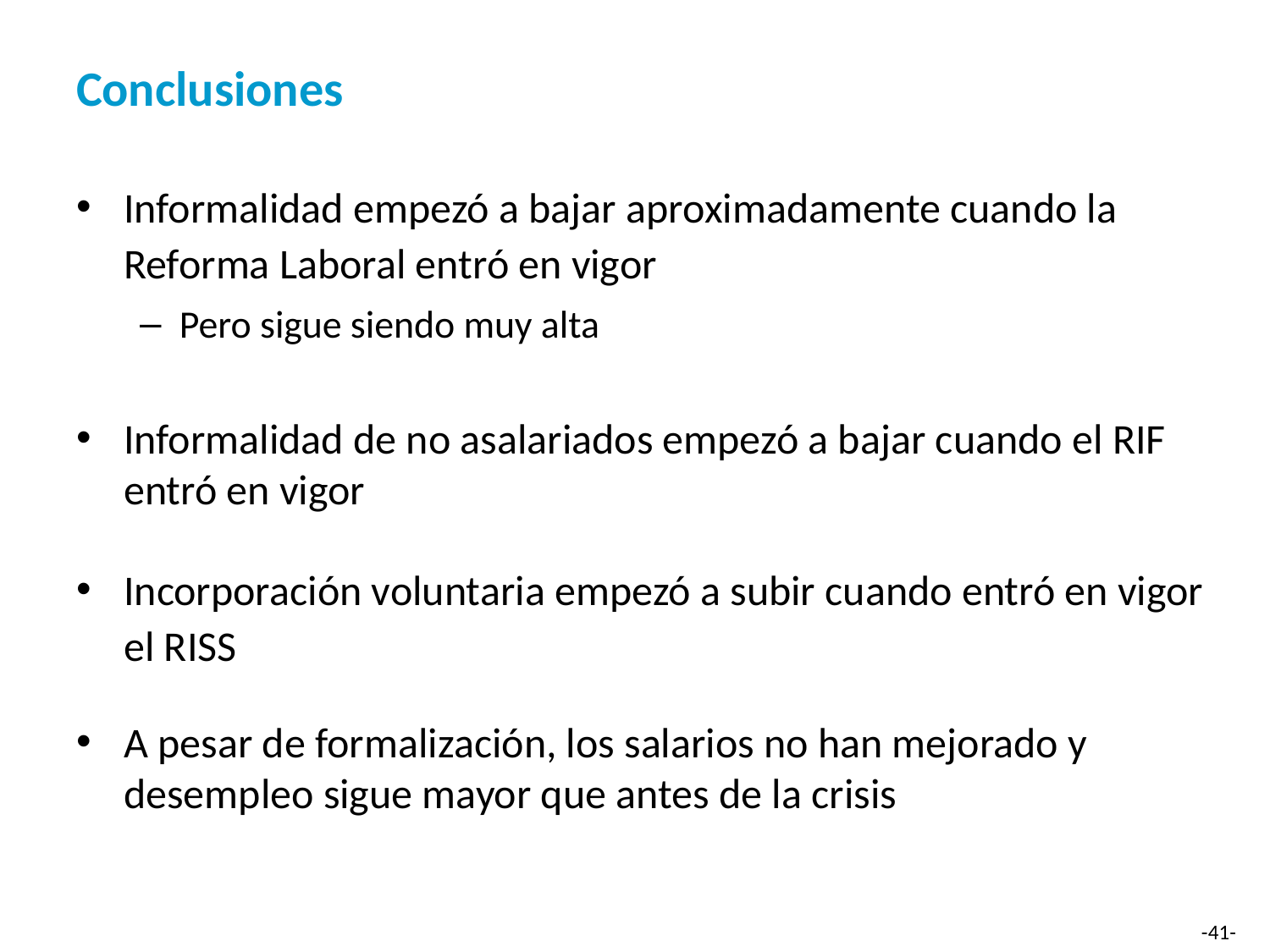

# Conclusiones
Informalidad empezó a bajar aproximadamente cuando la Reforma Laboral entró en vigor
Pero sigue siendo muy alta

Informalidad de no asalariados empezó a bajar cuando el RIF entró en vigor

Incorporación voluntaria empezó a subir cuando entró en vigor el RISS

A pesar de formalización, los salarios no han mejorado y desempleo sigue mayor que antes de la crisis

-41-